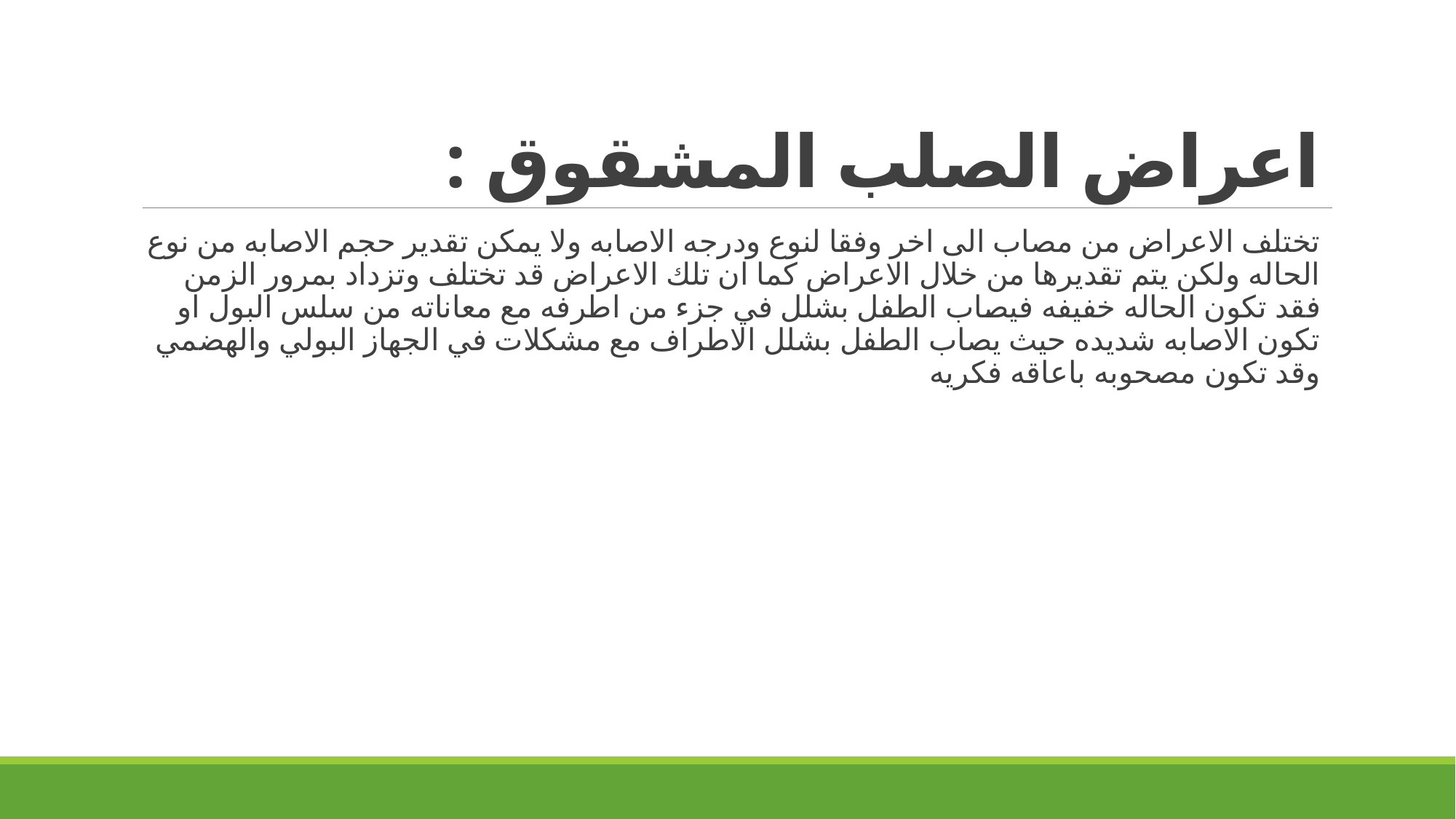

# اعراض الصلب المشقوق :
تختلف الاعراض من مصاب الى اخر وفقا لنوع ودرجه الاصابه ولا يمكن تقدير حجم الاصابه من نوع الحاله ولكن يتم تقديرها من خلال الاعراض كما ان تلك الاعراض قد تختلف وتزداد بمرور الزمن فقد تكون الحاله خفيفه فيصاب الطفل بشلل في جزء من اطرفه مع معاناته من سلس البول او تكون الاصابه شديده حيث يصاب الطفل بشلل الاطراف مع مشكلات في الجهاز البولي والهضمي وقد تكون مصحوبه باعاقه فكريه